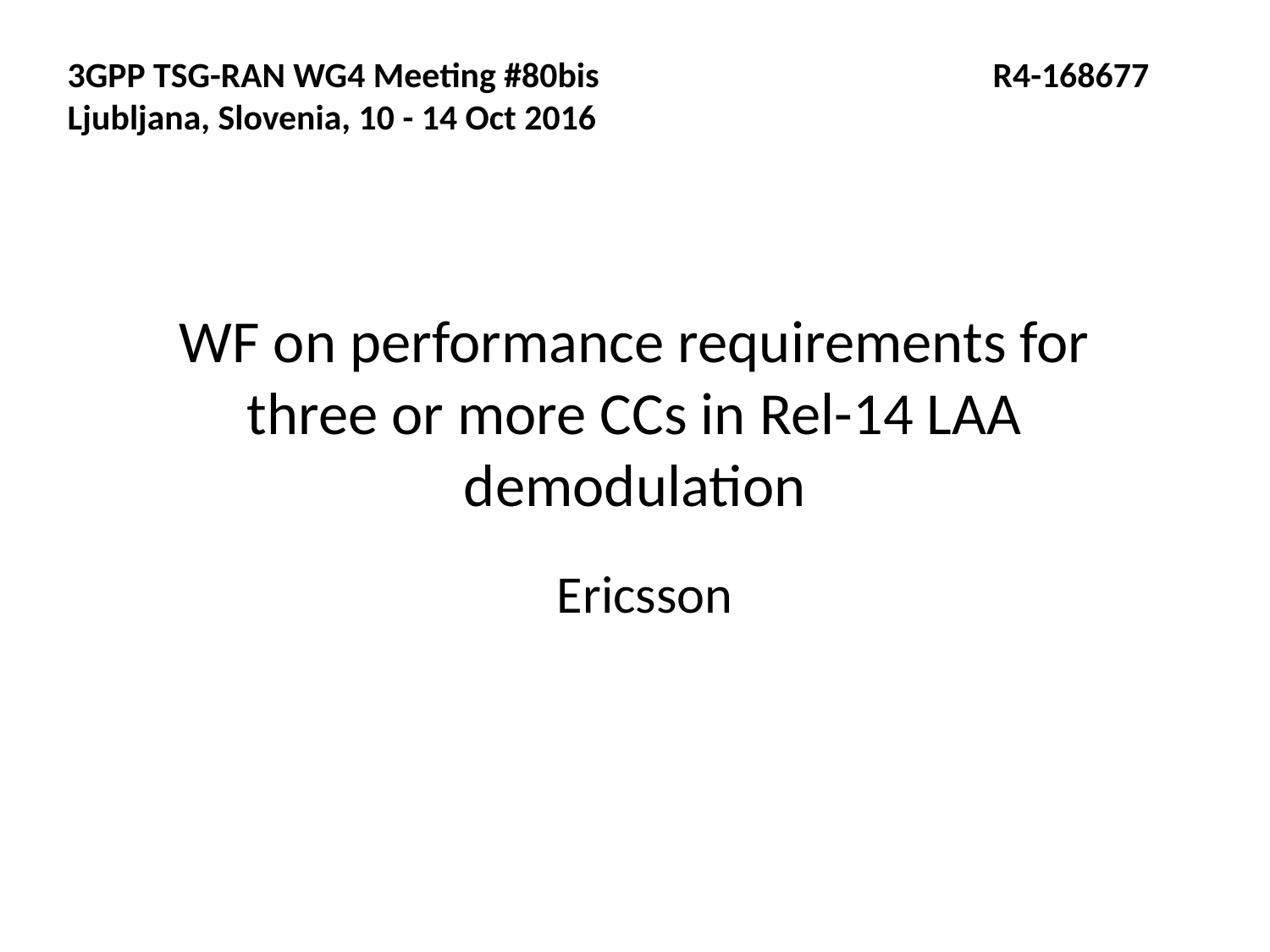

3GPP TSG-RAN WG4 Meeting #80bis                                                 R4-168677
Ljubljana, Slovenia, 10 - 14 Oct 2016
# WF on performance requirements for three or more CCs in Rel-14 LAA demodulation
Ericsson